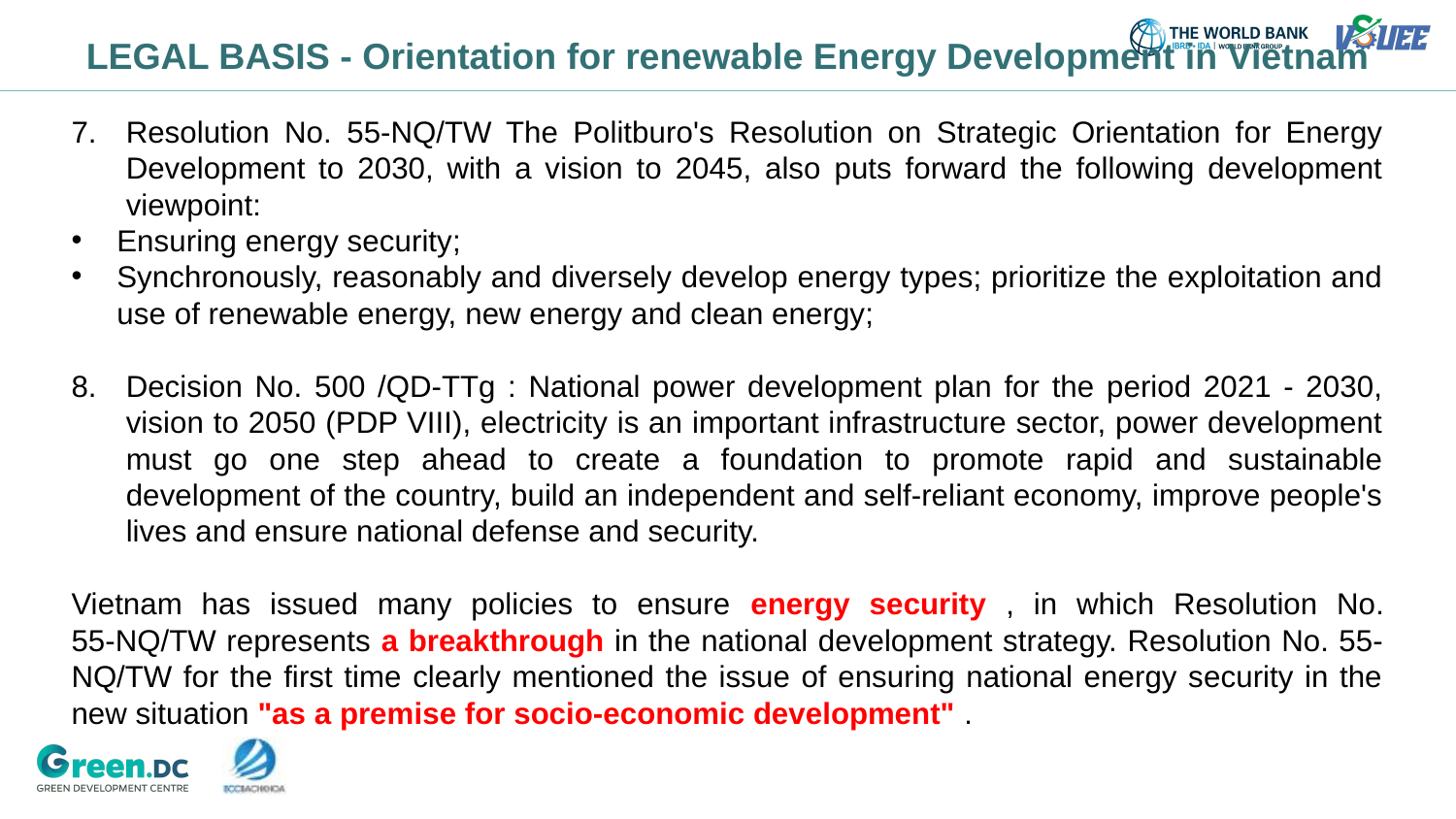

# LEGAL BASIS - Orientation for renewable Energy Development in Vietnam
Resolution No. 55-NQ/TW The Politburo's Resolution on Strategic Orientation for Energy Development to 2030, with a vision to 2045, also puts forward the following development viewpoint:
Ensuring energy security;
Synchronously, reasonably and diversely develop energy types; prioritize the exploitation and use of renewable energy, new energy and clean energy;

Decision No. 500 /QD-TTg : National power development plan for the period 2021 - 2030, vision to 2050 (PDP VIII), electricity is an important infrastructure sector, power development must go one step ahead to create a foundation to promote rapid and sustainable development of the country, build an independent and self-reliant economy, improve people's lives and ensure national defense and security.

Vietnam has issued many policies to ensure energy security , in which Resolution No. 55-NQ/TW represents a breakthrough in the national development strategy. Resolution No. 55-NQ/TW for the first time clearly mentioned the issue of ensuring national energy security in the new situation "as a premise for socio-economic development" .